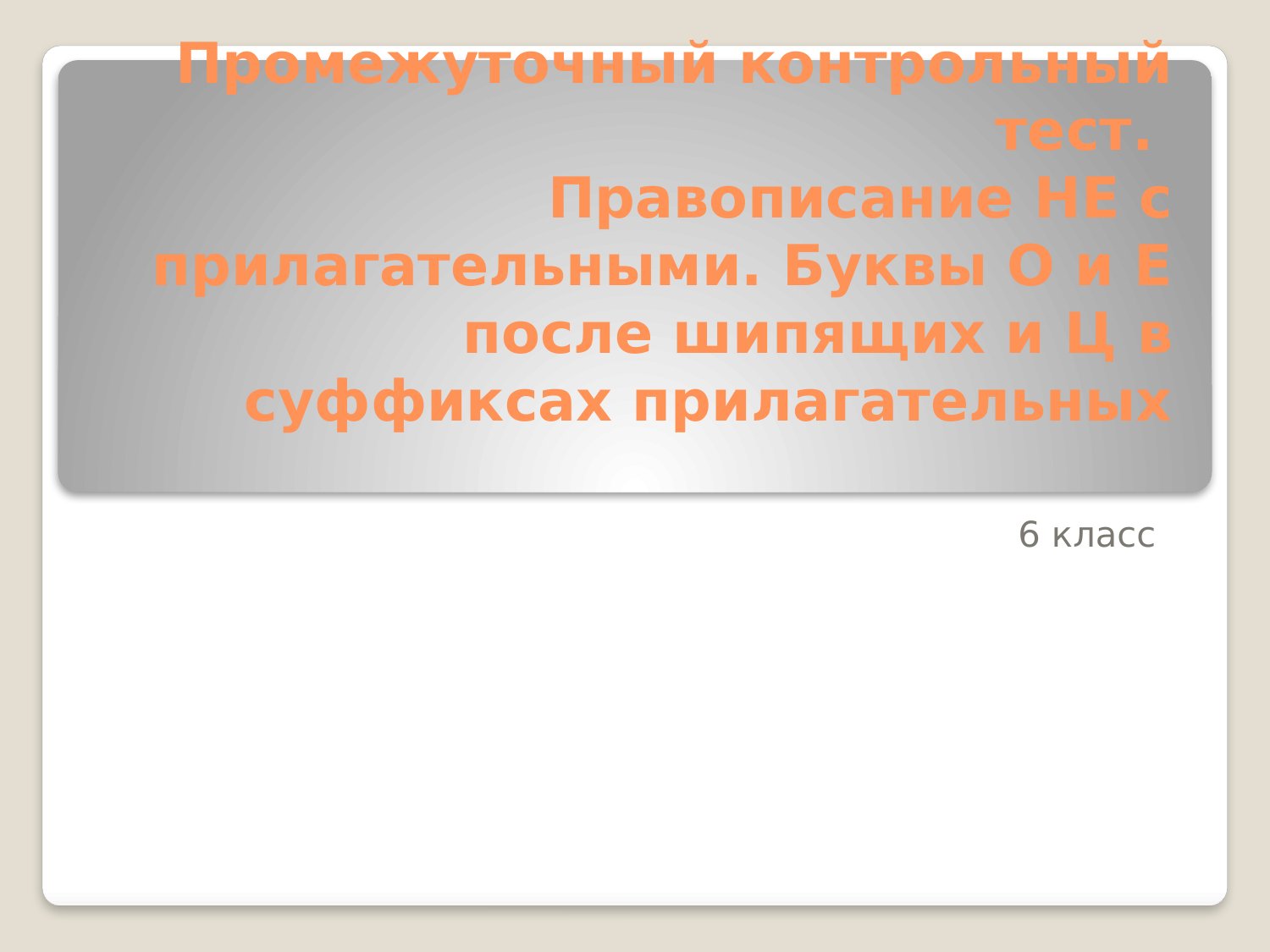

# Промежуточный контрольный тест. Правописание НЕ с прилагательными. Буквы О и Е после шипящих и Ц в суффиксах прилагательных
6 класс